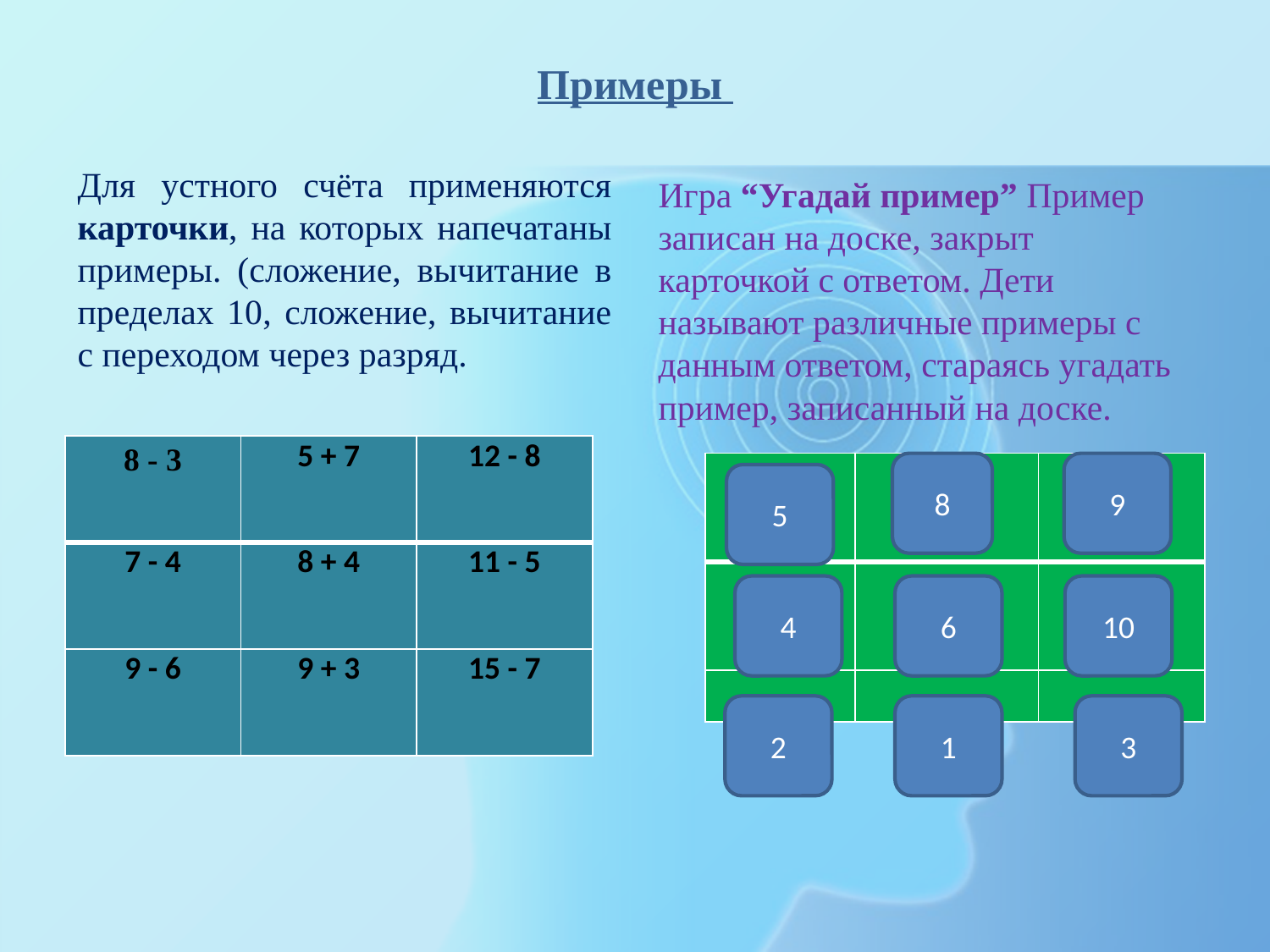

# Примеры
Для устного счёта применяются карточки, на которых напечатаны примеры. (сложение, вычитание в пределах 10, сложение, вычитание с переходом через разряд.
Игра “Угадай пример” Пример записан на доске, закрыт карточкой с ответом. Дети называют различные примеры с данным ответом, стараясь угадать пример, записанный на доске.

| 8 - 3 | 5 + 7 | 12 - 8 |
| --- | --- | --- |
| 7 - 4 | 8 + 4 | 11 - 5 |
| 9 - 6 | 9 + 3 | 15 - 7 |
|  |  |  |
| --- | --- | --- |
|  |  |  |
|  |  |  |
8
9
5
4
6
10
2
1
3